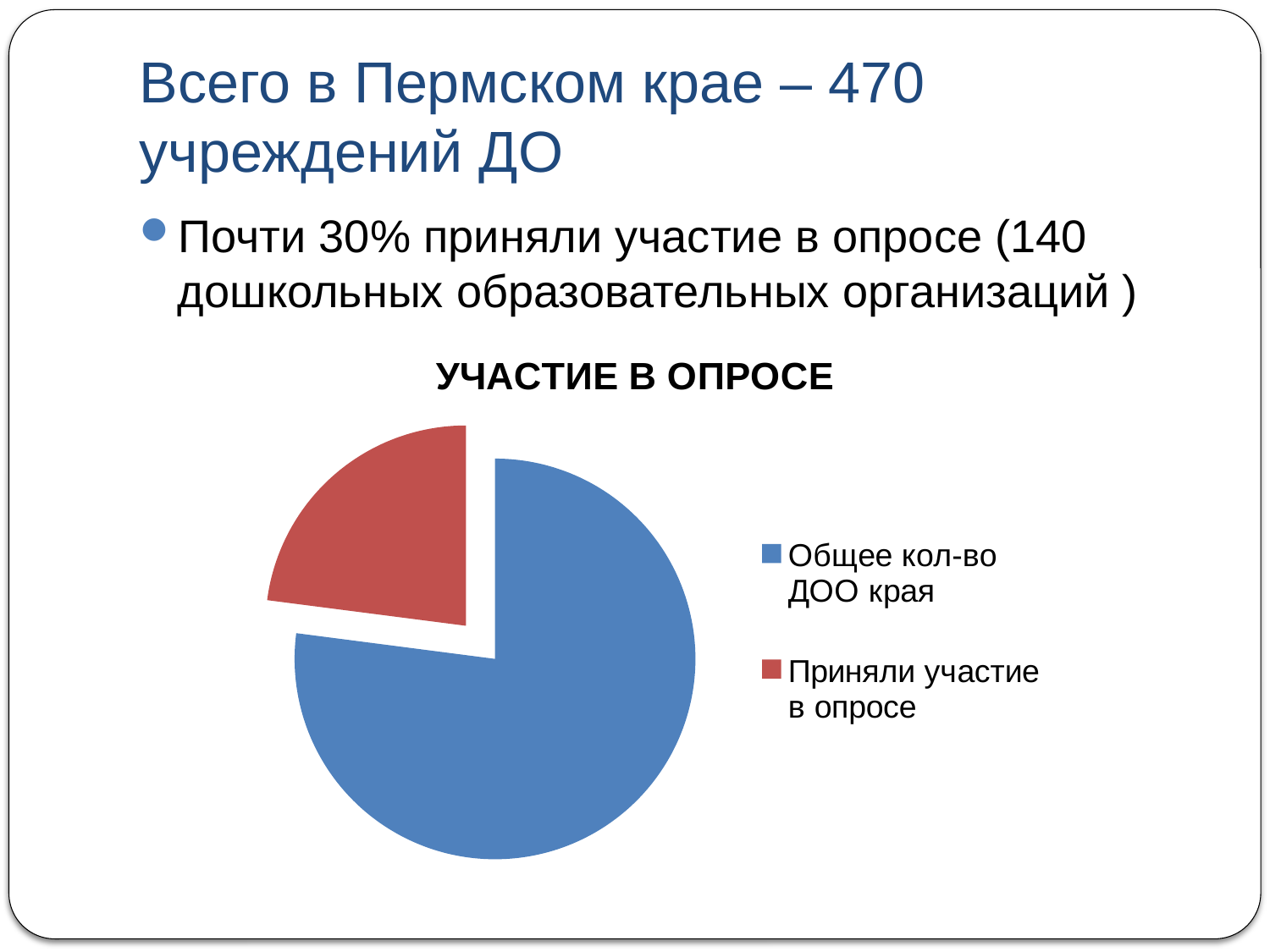

# Всего в Пермском крае – 470 учреждений ДО
Почти 30% приняли участие в опросе (140 дошкольных образовательных организаций )

### Chart:

| Category | УЧАСТИЕ В ОПРОСЕ |
|---|---|
| Общее кол-во ДОО края | 470.0 |
| Приняли участие в опросе | 140.0 |